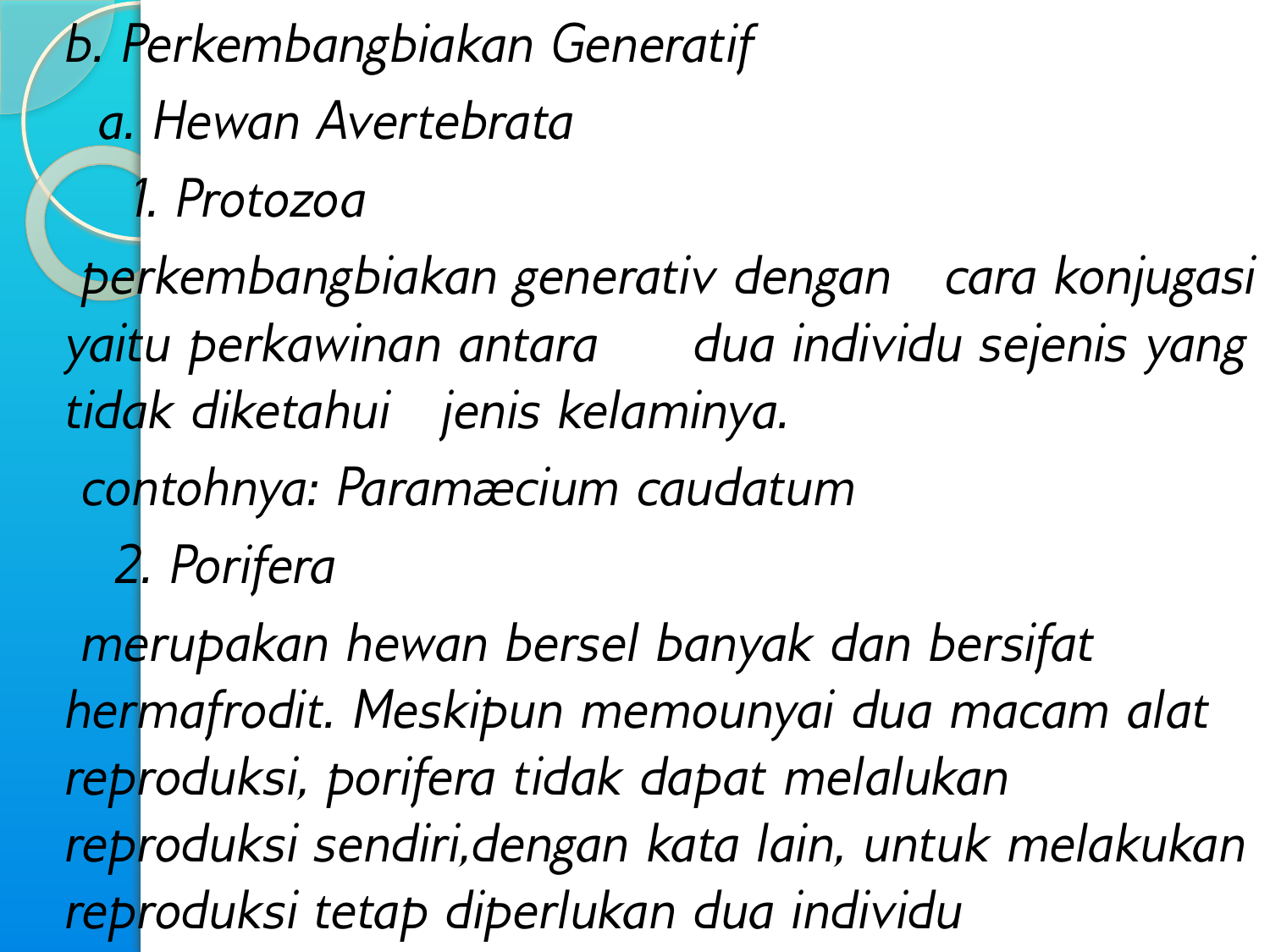

b. Perkembangbiakan Generatif
	  a. Hewan Avertebrata
	    1. Protozoa
		 perkembangbiakan generativ dengan 	cara konjugasi yaitu perkawinan antara 	dua individu sejenis yang tidak diketahui 	jenis kelaminya.
		 contohnya: Paramaecium caudatum
 	   2. Porifera
		 merupakan hewan bersel banyak dan bersifat hermafrodit. Meskipun memounyai dua macam alat reproduksi, porifera tidak dapat melalukan reproduksi sendiri,dengan kata lain, untuk melakukan reproduksi tetap diperlukan dua individu